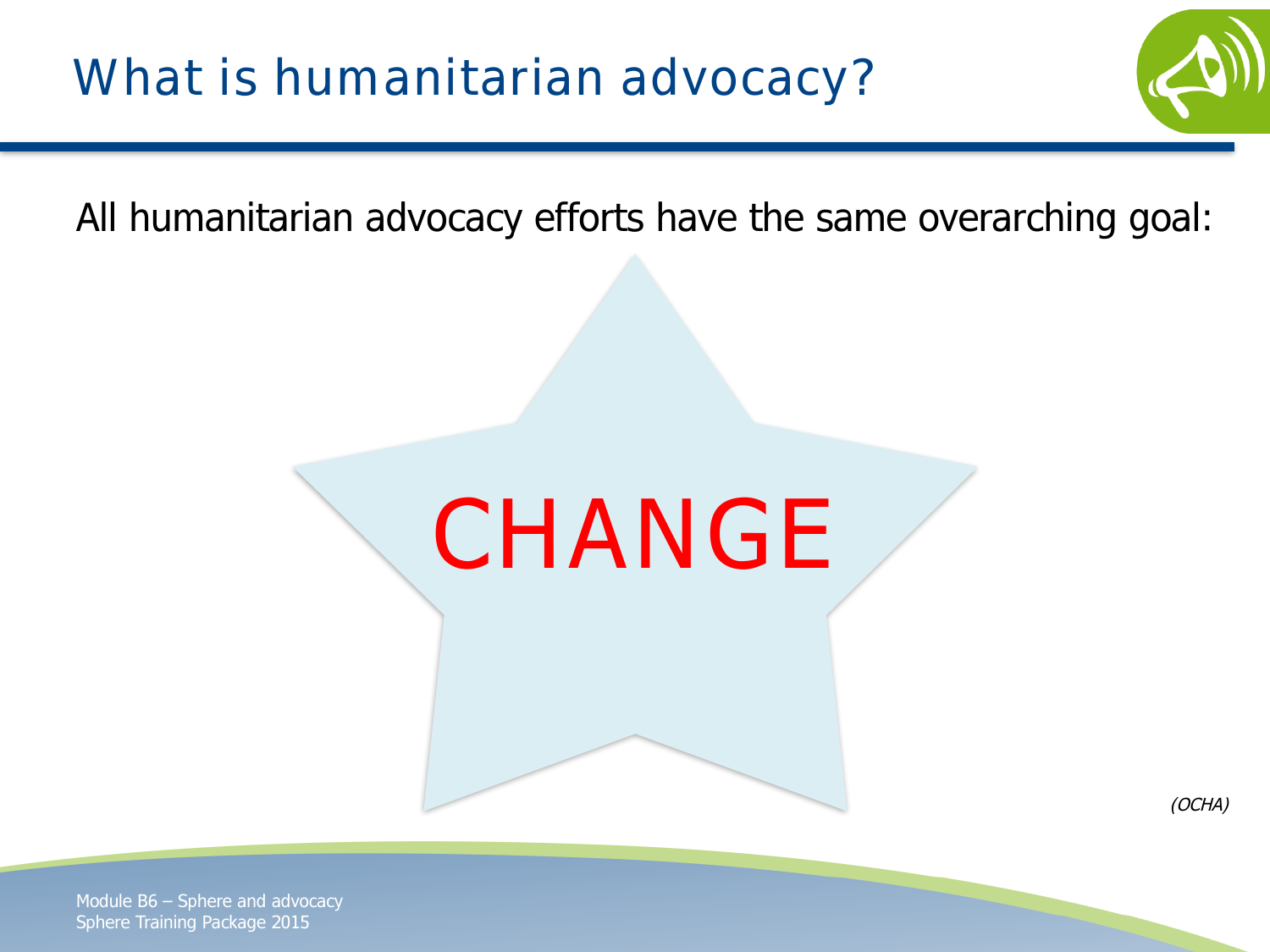

# What is humanitarian advocacy?
All humanitarian advocacy efforts have the same overarching goal:

CHANGE
(OCHA)
Module B6 – Sphere and advocacy
Sphere Training Package 2015